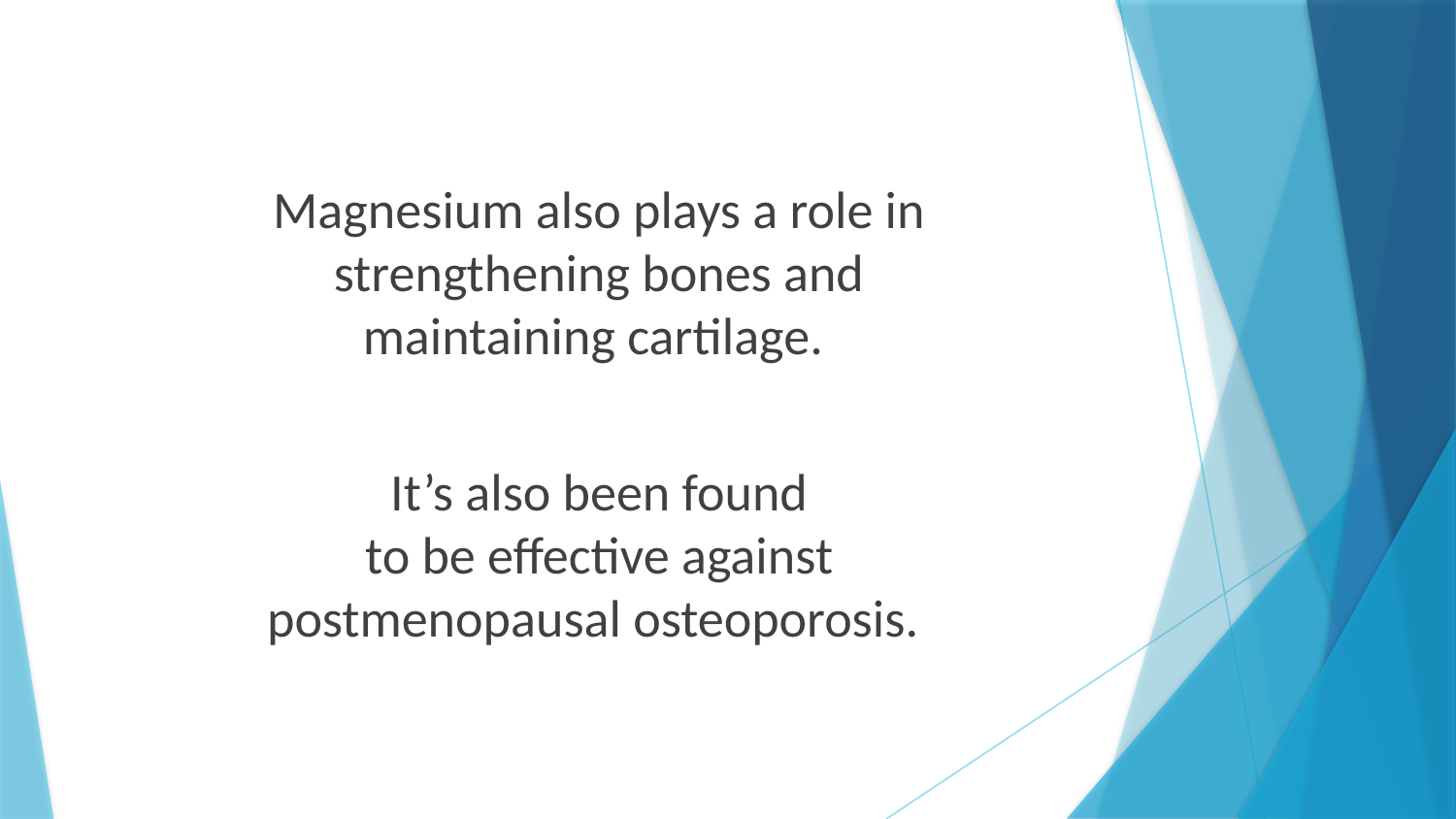

Magnesium also plays a role in
strengthening bones and
maintaining cartilage.

It’s also been found
to be effective against
postmenopausal osteoporosis.